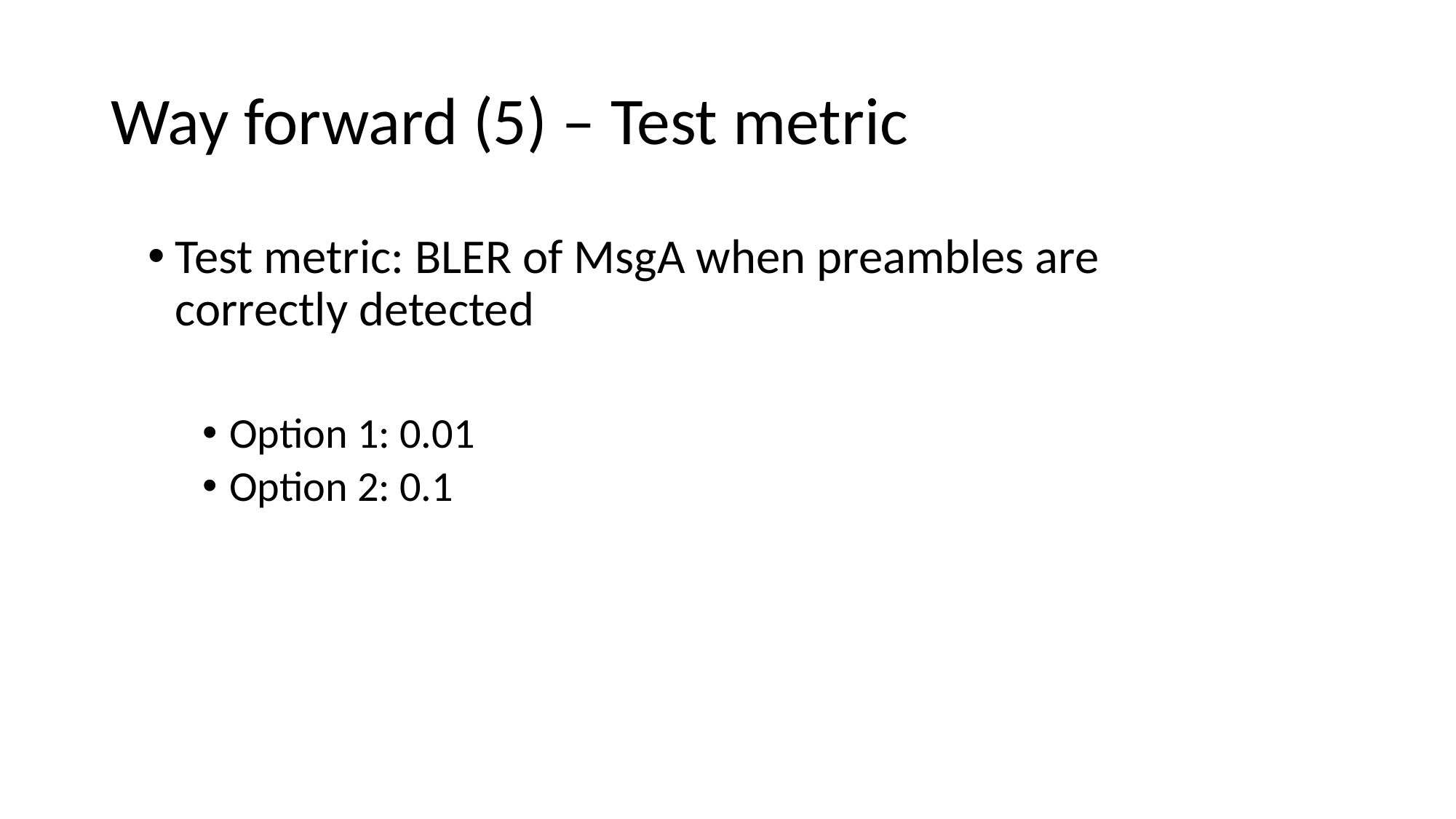

# Way forward (5) – Test metric
Test metric: BLER of MsgA when preambles are correctly detected

Option 1: 0.01
Option 2: 0.1